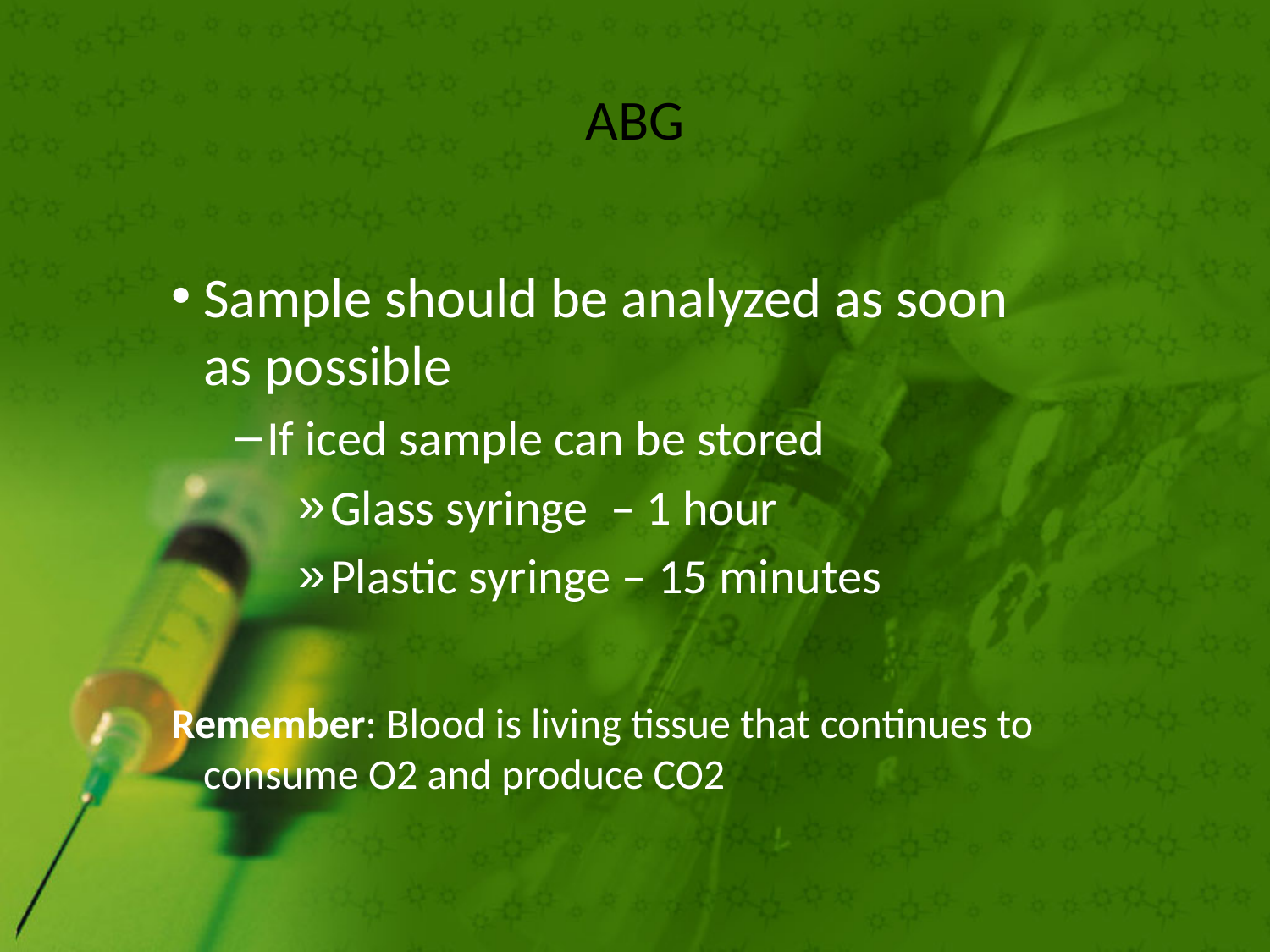

# ABG

Sample should be analyzed as soon as possible
If iced sample can be stored
Glass syringe  – 1 hour
Plastic syringe – 15 minutes

Remember: Blood is living tissue that continues to consume O2 and produce CO2